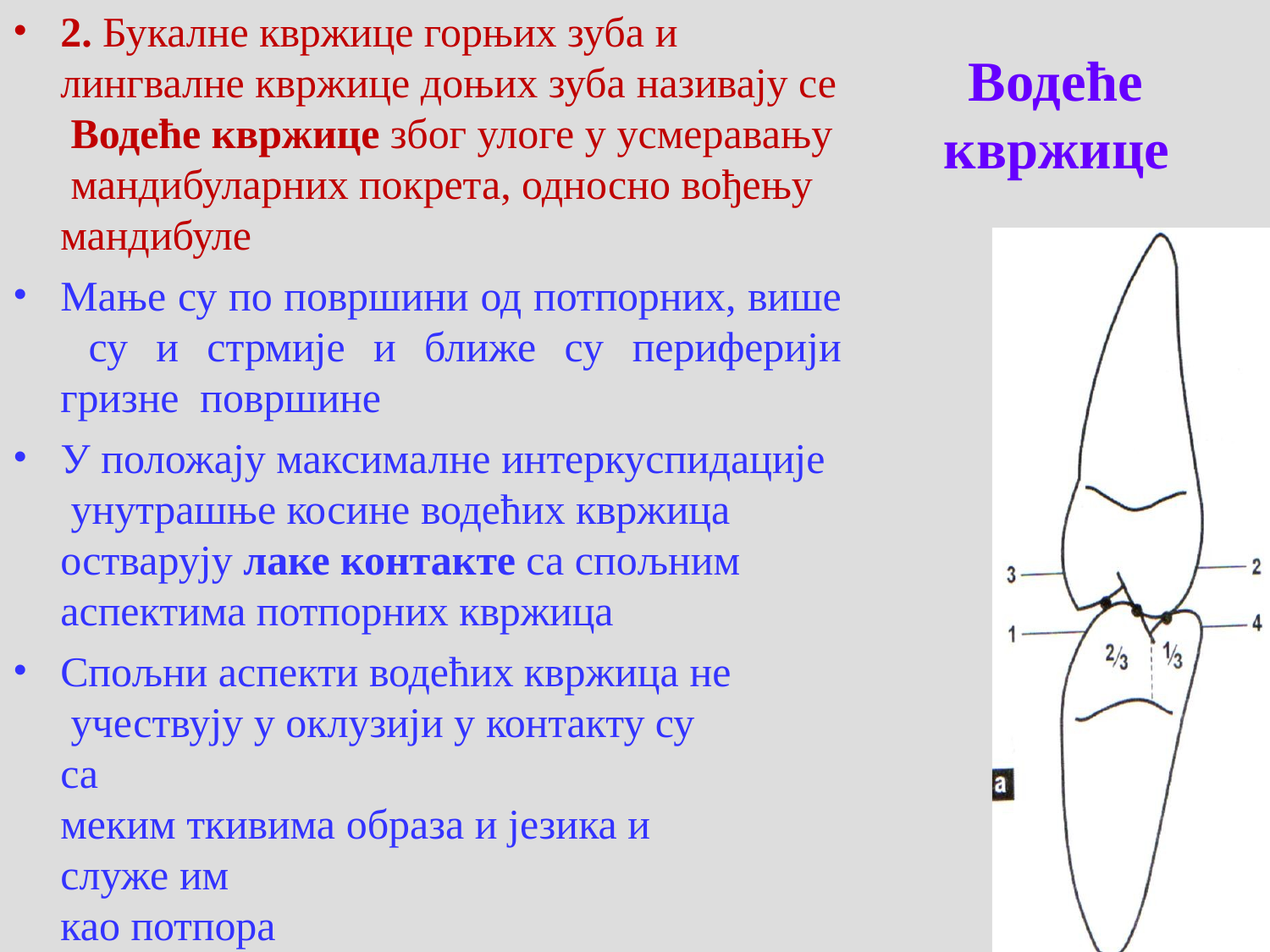

2. Букалне квржице горњих зуба и  лингвалне квржице доњих зуба називају се  Водеће квржице због улоге у усмеравању  мандибуларних покрета, односно вођењу  мандибуле
Мање су по површини од потпорних, више  су и стрмије и ближе су периферији гризне  површине
У положају максималне интеркуспидације  унутрашње косине водећих квржица  остварују лаке контакте са спољним
аспектима потпорних квржица
Спољни аспекти водећих квржица не  учествују у оклузији у контакту су са
меким ткивима образа и језика и служе им
као потпора
а) 3 и 4- водеће квржице
# Водеће  квржице